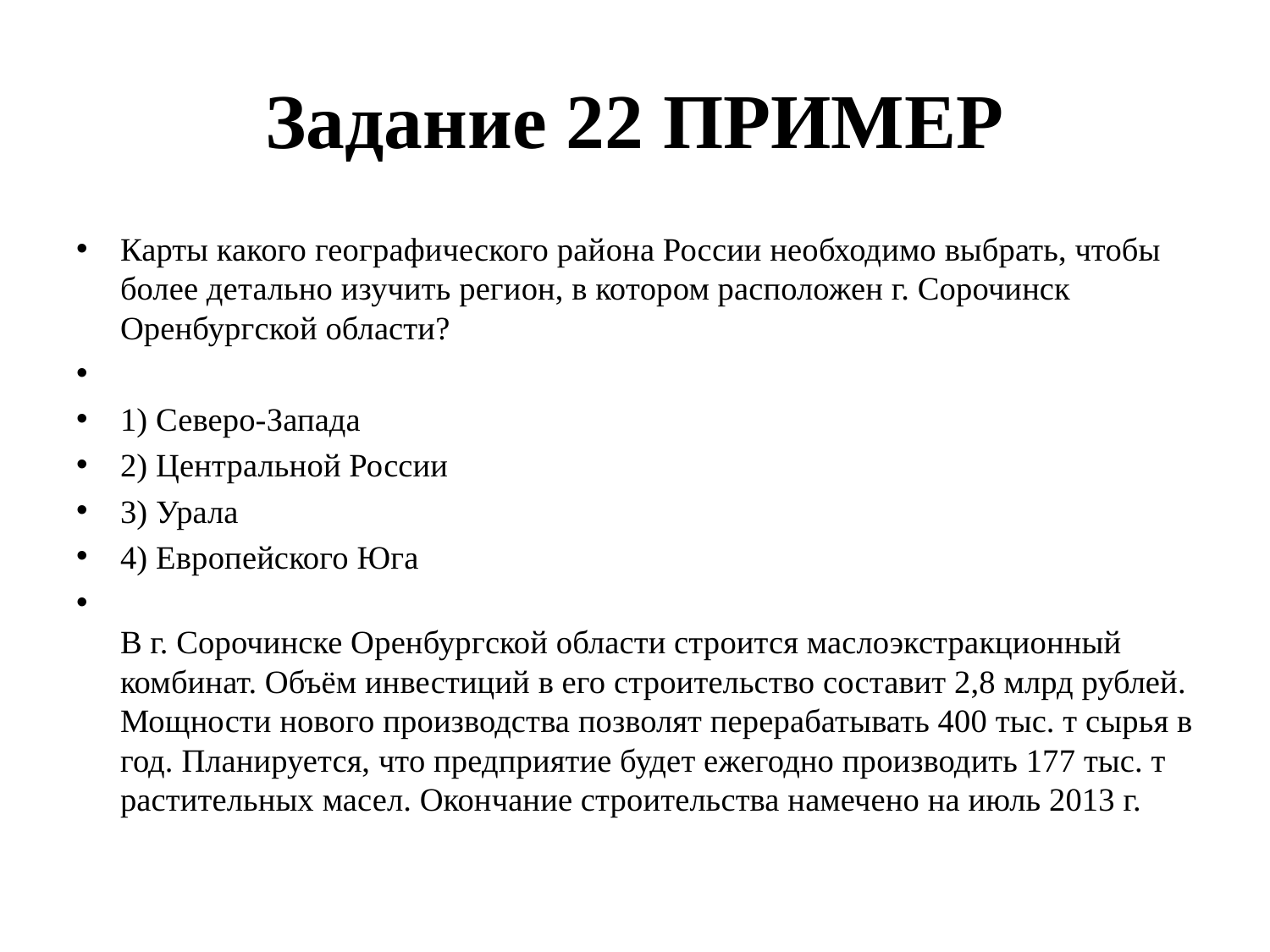

# Задание 22 ПРИМЕР
Карты ка­ко­го географического рай­о­на России не­об­хо­ди­мо выбрать, чтобы более де­таль­но изучить регион, в ко­то­ром расположен г. Со­ро­чинск Оренбургской области?

1) Северо-Запада
2) Цен­траль­ной России
3) Урала
4) Ев­ро­пей­ско­го Юга
В г. Сорочинске Оренбургской области строится маслоэкстракционный комбинат. Объём инвестиций в его строительство составит 2,8 млрд рублей. Мощности нового производства позволят перерабатывать 400 тыс. т сырья в год. Планируется, что предприятие будет ежегодно производить 177 тыс. т растительных масел. Окончание строительства намечено на июль 2013 г.